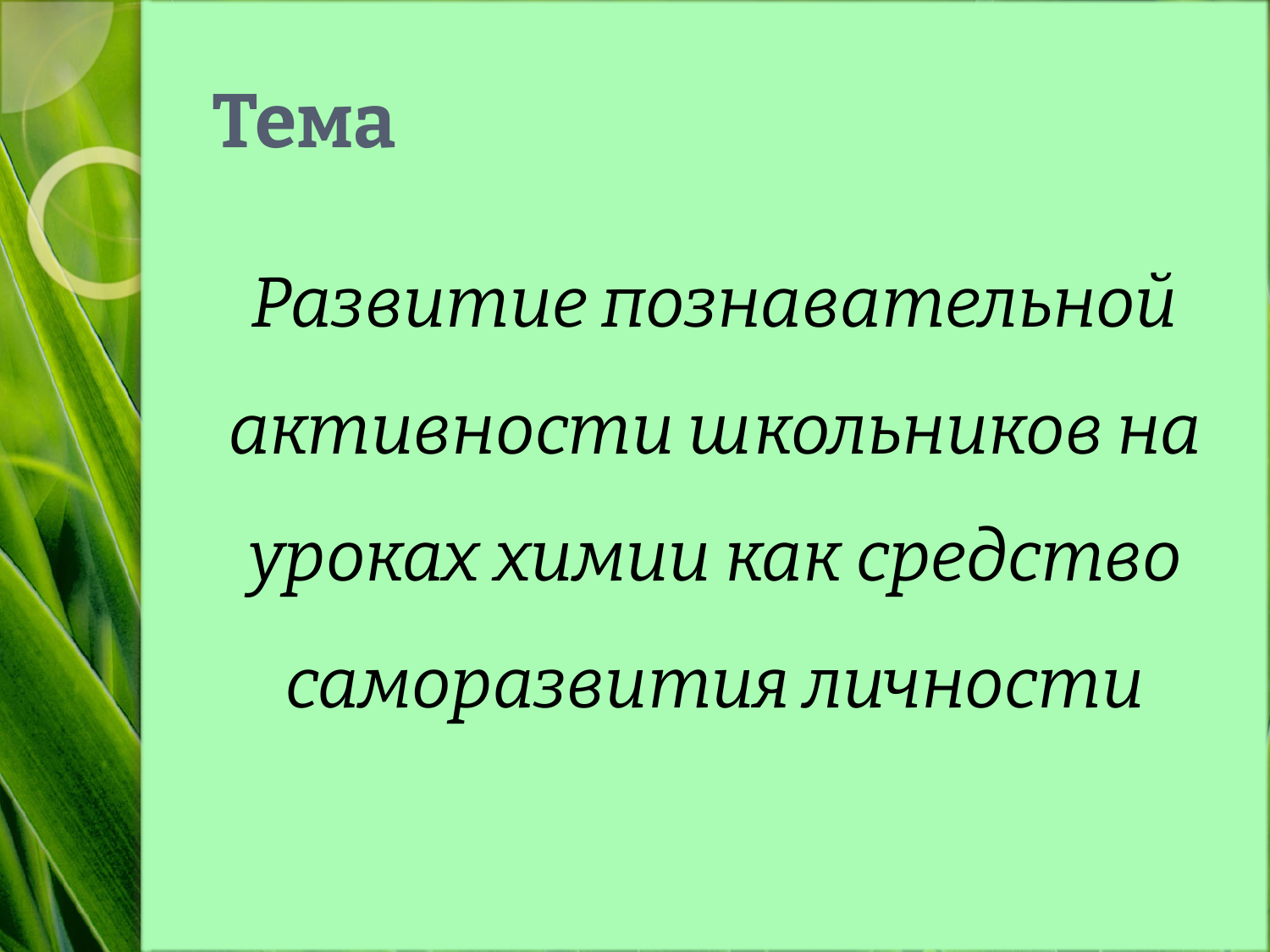

# Тема
Развитие познавательной активности школьников на уроках химии как средство саморазвития личности